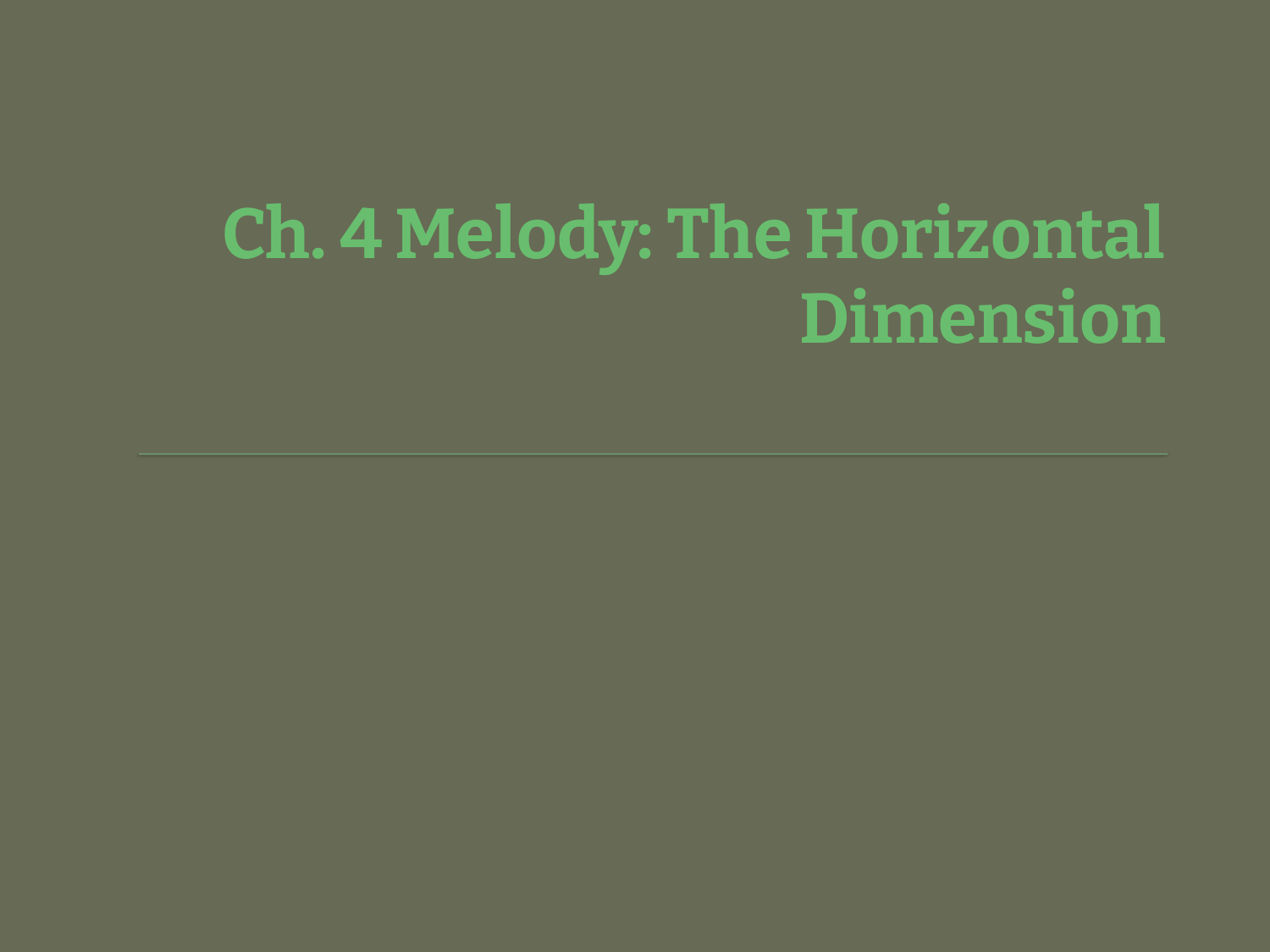

# Ch. 4 Melody: The Horizontal Dimension